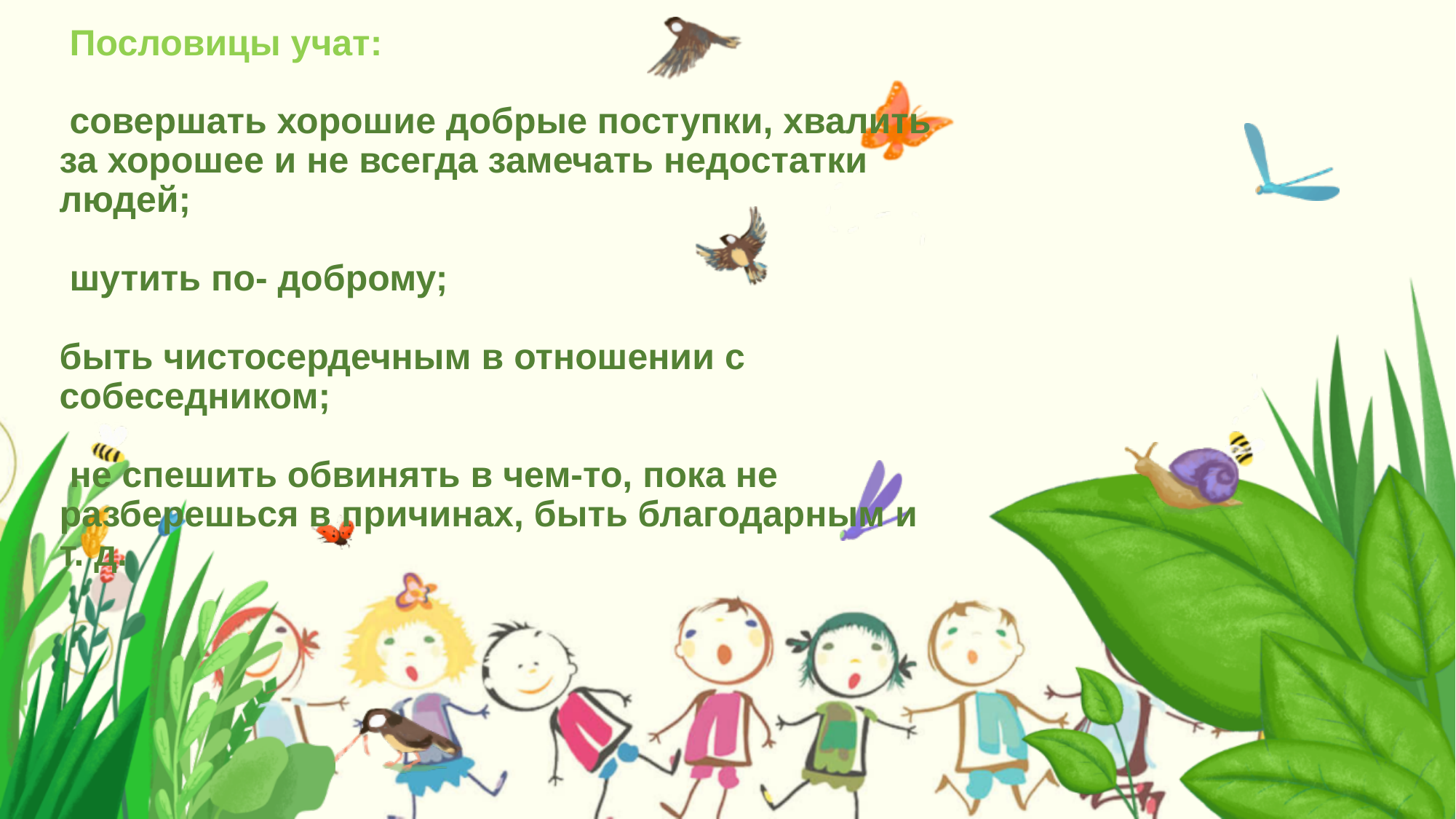

# Пословицы учат: совершать хорошие добрые поступки, хвалить за хорошее и не всегда замечать недостатки людей; шутить по- доброму; быть чистосердечным в отношении с собеседником; не спешить обвинять в чем-то, пока не разберешься в причинах, быть благодарным и т. д.